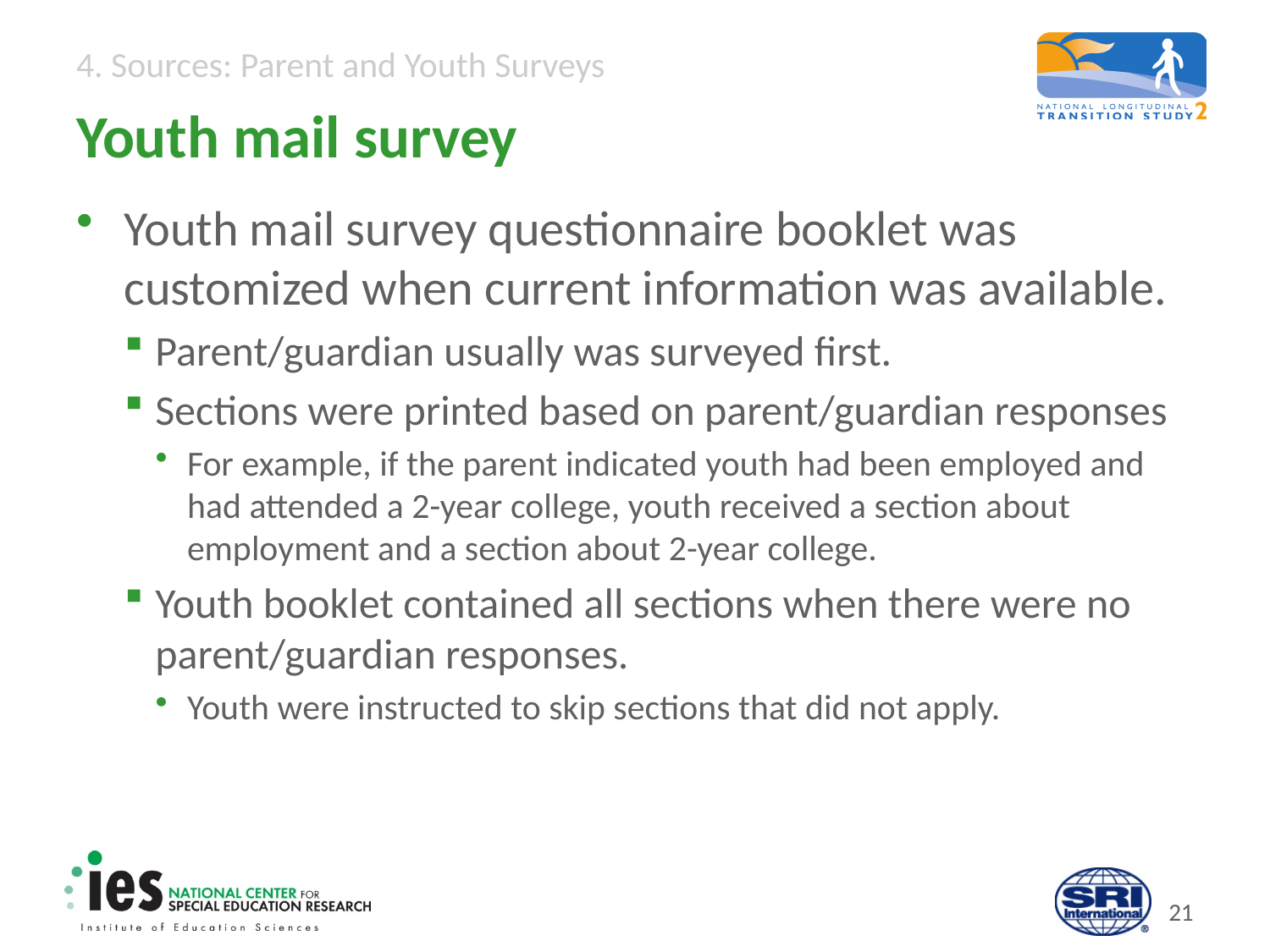

# Youth mail survey
Youth mail survey questionnaire booklet was customized when current information was available.
Parent/guardian usually was surveyed first.
Sections were printed based on parent/guardian responses
For example, if the parent indicated youth had been employed and had attended a 2-year college, youth received a section about employment and a section about 2-year college.
Youth booklet contained all sections when there were no parent/guardian responses.
Youth were instructed to skip sections that did not apply.

21